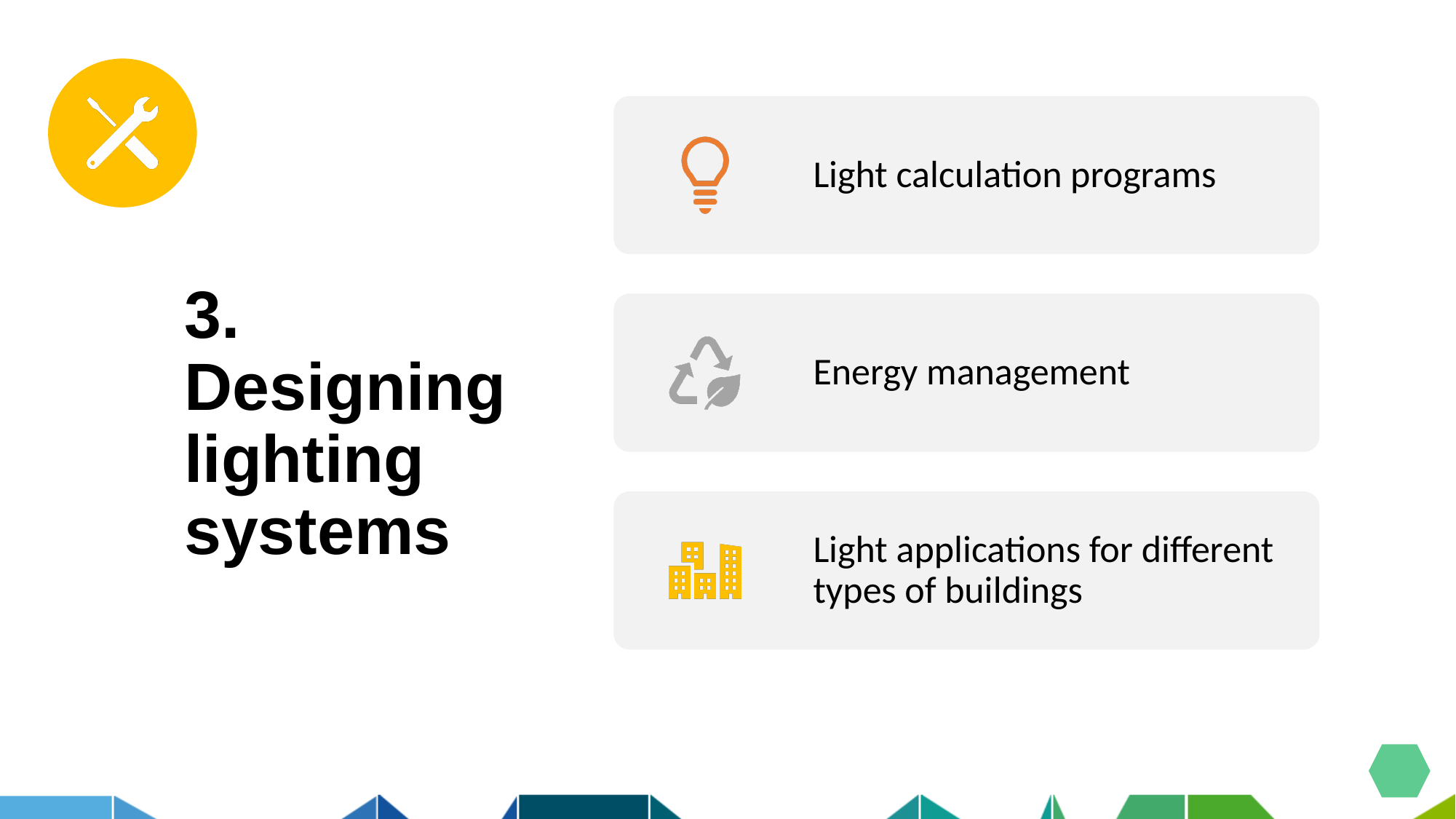

Light calculation programs
Energy management
Light applications for different types of buildings
# 3. Designing lighting systems